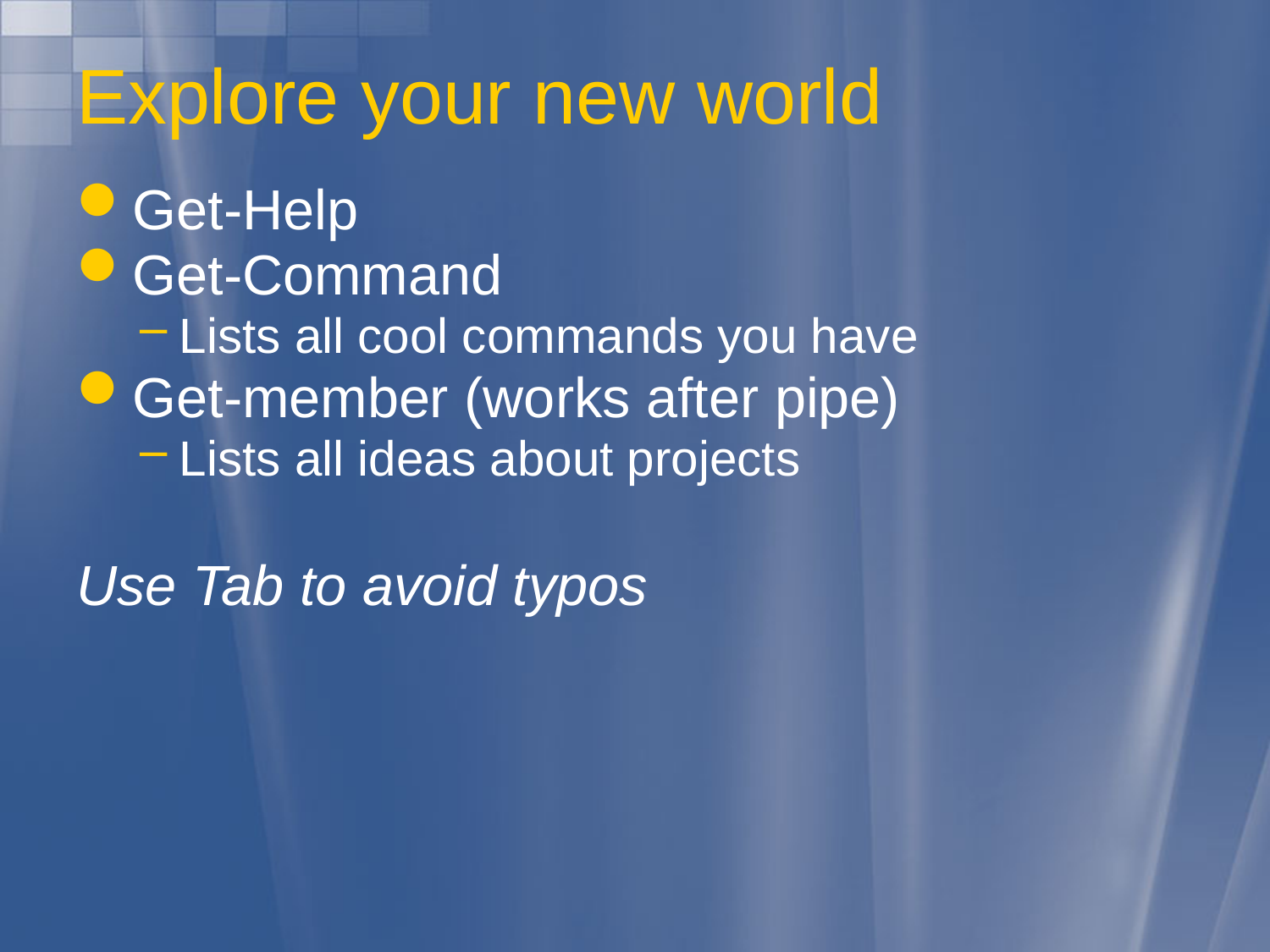

# Explore your new world
Get-Help
Get-Command
Lists all cool commands you have
Get-member (works after pipe)
Lists all ideas about projects

Use Tab to avoid typos